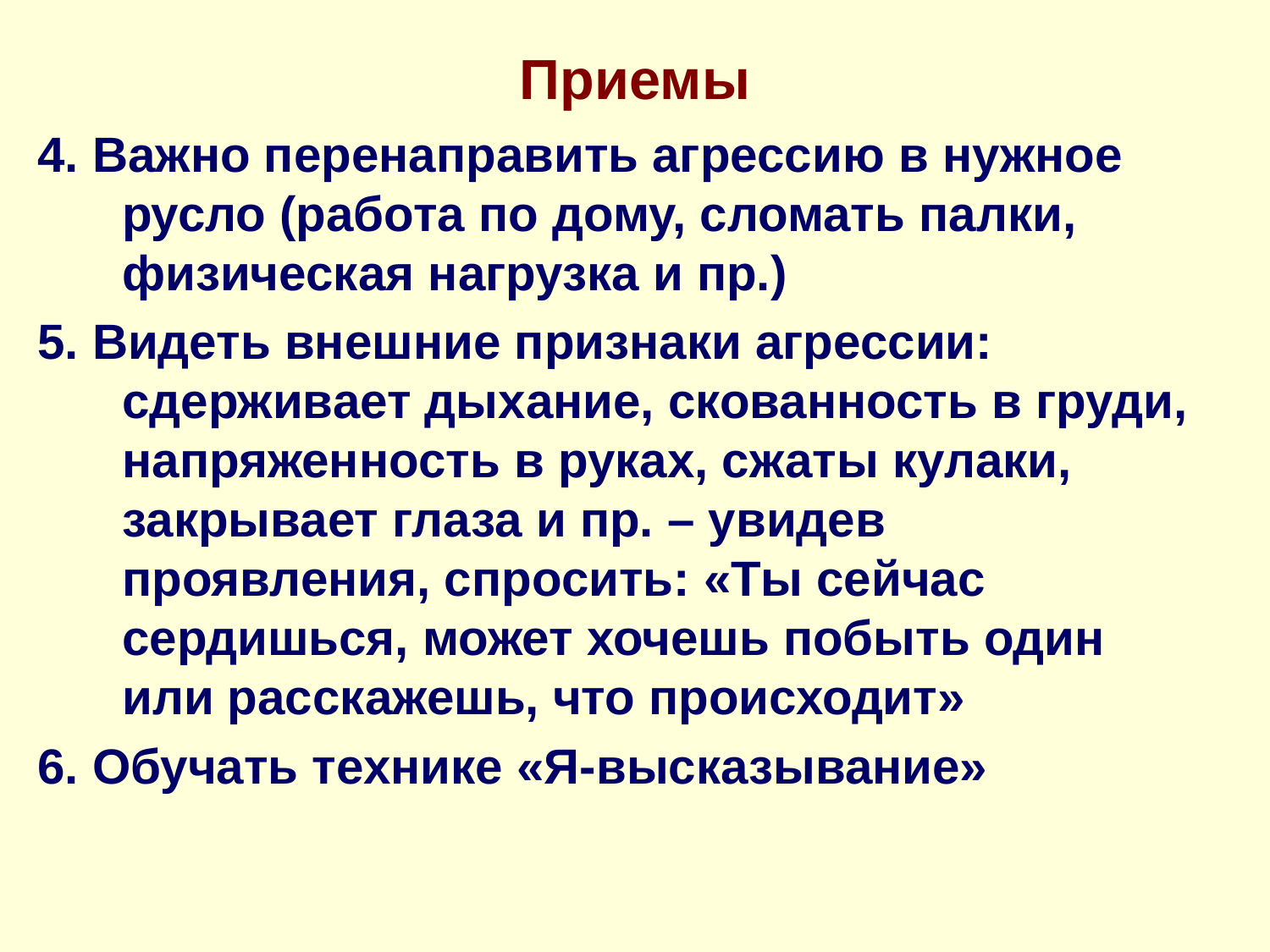

# Приемы
4. Важно перенаправить агрессию в нужное русло (работа по дому, сломать палки, физическая нагрузка и пр.)
5. Видеть внешние признаки агрессии: сдерживает дыхание, скованность в груди, напряженность в руках, сжаты кулаки, закрывает глаза и пр. – увидев проявления, спросить: «Ты сейчас сердишься, может хочешь побыть один или расскажешь, что происходит»
6. Обучать технике «Я-высказывание»